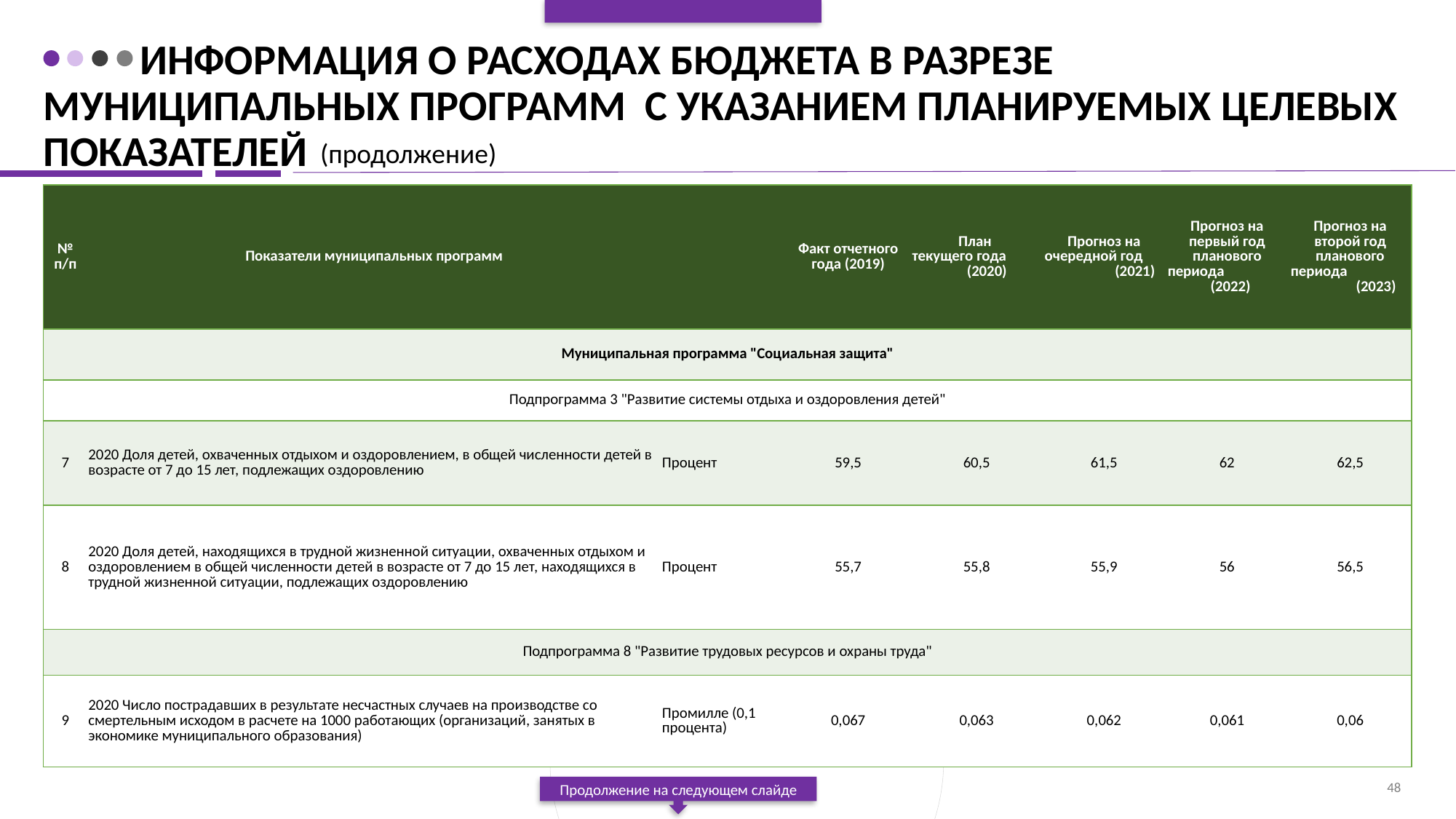

# Информация о расходах бюджета в разрезе муниципальных программ  с указанием планируемых целевых показателей
(продолжение)
| № п/п | Показатели муниципальных программ |  | Факт отчетного года (2019) | План текущего года (2020) | Прогноз на очередной год (2021) | Прогноз на первый год планового периода (2022) | Прогноз на второй год планового периода (2023) |
| --- | --- | --- | --- | --- | --- | --- | --- |
| Муниципальная программа "Социальная защита" |  |  |  |  |  |  |  |
| Подпрограмма 3 "Развитие системы отдыха и оздоровления детей" |  |  |  |  |  |  |  |
| 7 | 2020 Доля детей, охваченных отдыхом и оздоровлением, в общей численности детей в возрасте от 7 до 15 лет, подлежащих оздоровлению | Процент | 59,5 | 60,5 | 61,5 | 62 | 62,5 |
| 8 | 2020 Доля детей, находящихся в трудной жизненной ситуации, охваченных отдыхом и оздоровлением в общей численности детей в возрасте от 7 до 15 лет, находящихся в трудной жизненной ситуации, подлежащих оздоровлению | Процент | 55,7 | 55,8 | 55,9 | 56 | 56,5 |
| Подпрограмма 8 "Развитие трудовых ресурсов и охраны труда" |  |  |  |  |  |  |  |
| 9 | 2020 Число пострадавших в результате несчастных случаев на производстве со смертельным исходом в расчете на 1000 работающих (организаций, занятых в экономике муниципального образования) | Промилле (0,1 процента) | 0,067 | 0,063 | 0,062 | 0,061 | 0,06 |
48
Продолжение на следующем слайде